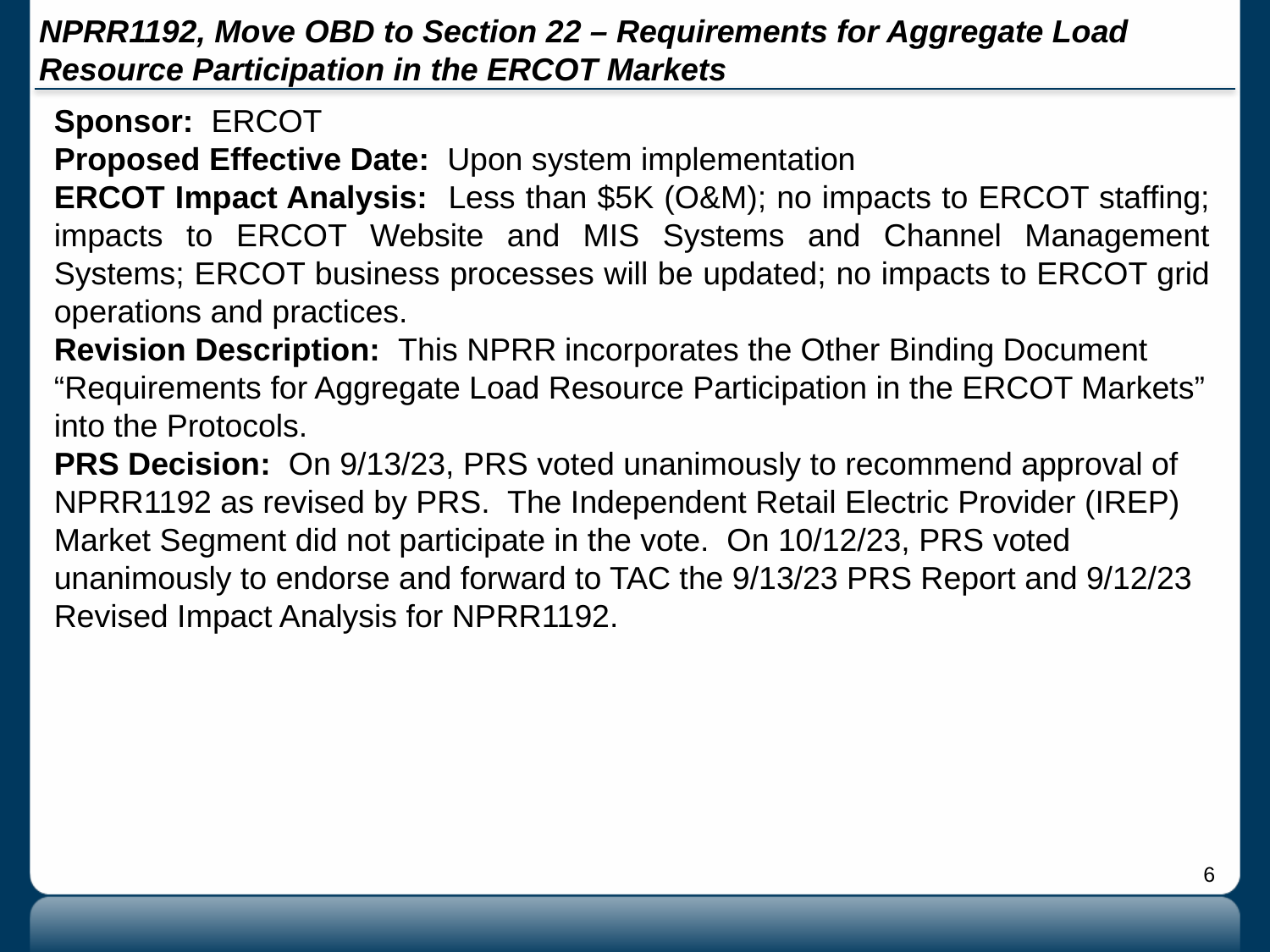

# NPRR1192, Move OBD to Section 22 – Requirements for Aggregate Load Resource Participation in the ERCOT Markets
Sponsor:  ERCOT
Proposed Effective Date:  Upon system implementation
ERCOT Impact Analysis:  Less than $5K (O&M); no impacts to ERCOT staffing; impacts to ERCOT Website and MIS Systems and Channel Management Systems; ERCOT business processes will be updated; no impacts to ERCOT grid operations and practices.
Revision Description:  This NPRR incorporates the Other Binding Document “Requirements for Aggregate Load Resource Participation in the ERCOT Markets” into the Protocols.
PRS Decision:  On 9/13/23, PRS voted unanimously to recommend approval of NPRR1192 as revised by PRS.  The Independent Retail Electric Provider (IREP) Market Segment did not participate in the vote.  On 10/12/23, PRS voted unanimously to endorse and forward to TAC the 9/13/23 PRS Report and 9/12/23 Revised Impact Analysis for NPRR1192.